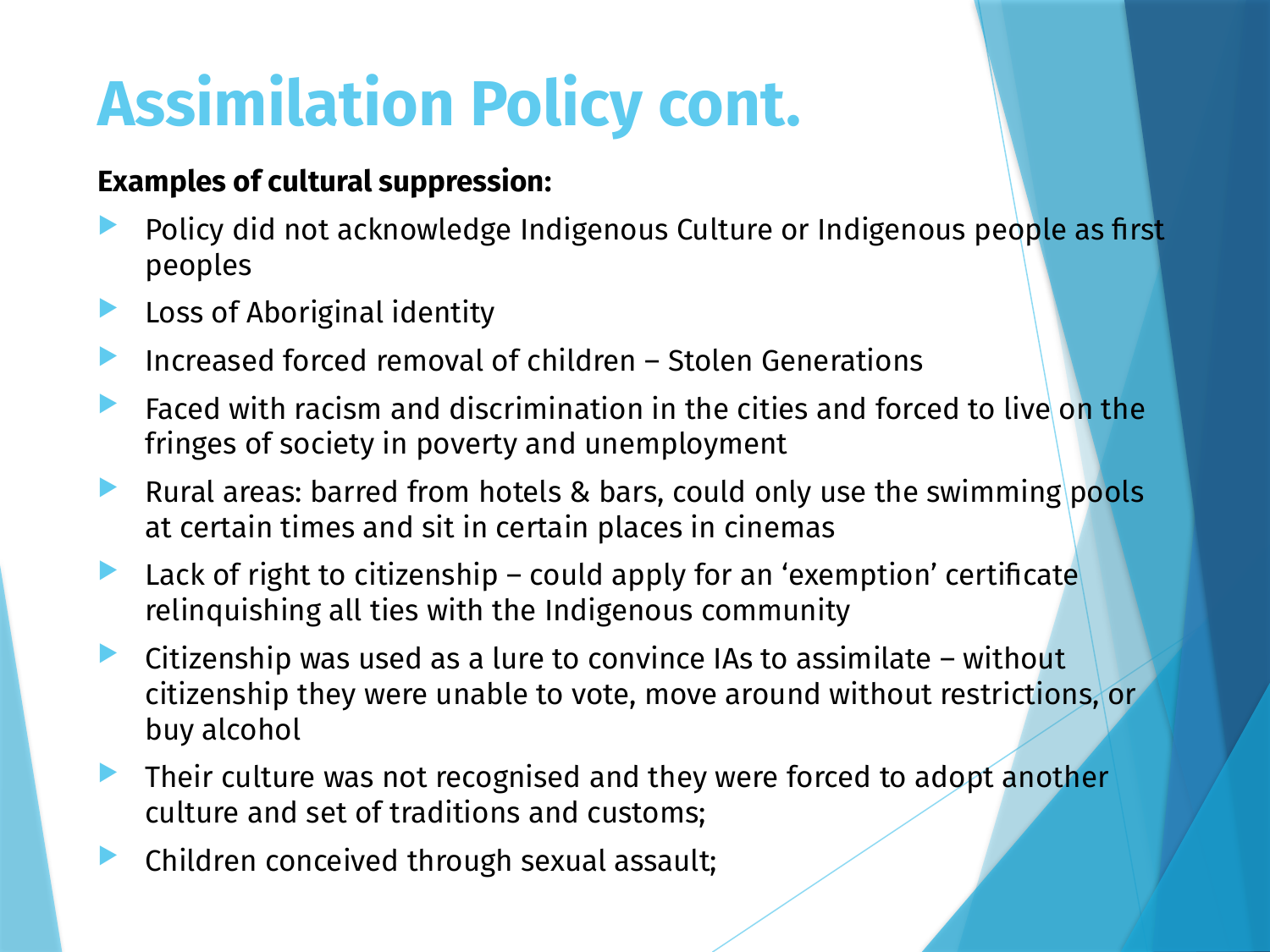

Assimilation Policy cont.
Examples of cultural suppression:
Policy did not acknowledge Indigenous Culture or Indigenous people as first peoples
Loss of Aboriginal identity
Increased forced removal of children – Stolen Generations
Faced with racism and discrimination in the cities and forced to live on the fringes of society in poverty and unemployment
Rural areas: barred from hotels & bars, could only use the swimming pools at certain times and sit in certain places in cinemas
Lack of right to citizenship – could apply for an ‘exemption’ certificate relinquishing all ties with the Indigenous community
Citizenship was used as a lure to convince IAs to assimilate – without citizenship they were unable to vote, move around without restrictions, or buy alcohol
Their culture was not recognised and they were forced to adopt another culture and set of traditions and customs;
Children conceived through sexual assault;